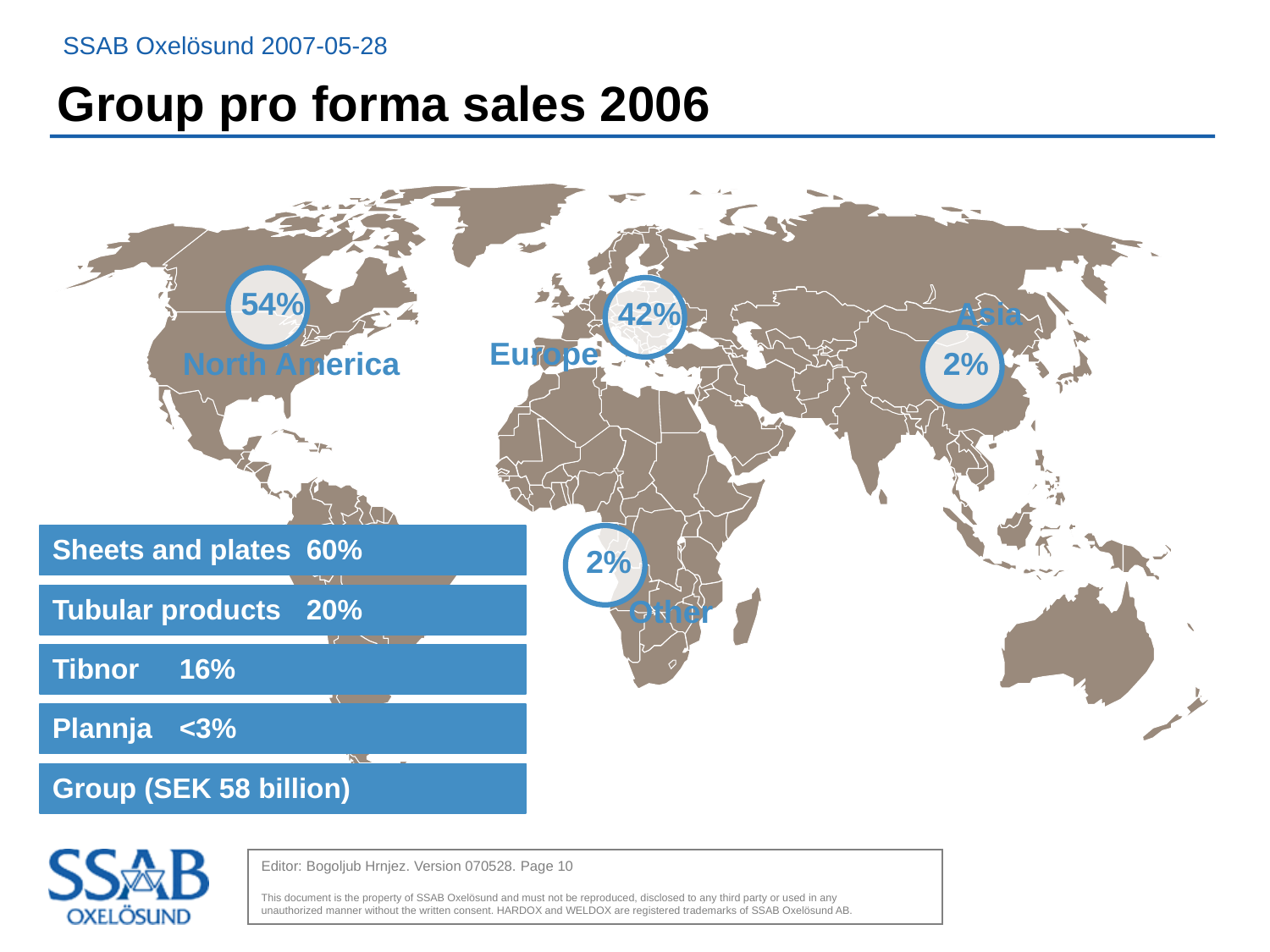

# Group pro forma sales 2006

54%

42%
Asia
Europe

North America
2%
Sheets and plates	60%

2%
Tubular products	20%
Other
Tibnor	16%
Plannja	<3%
Group (SEK 58 billion)